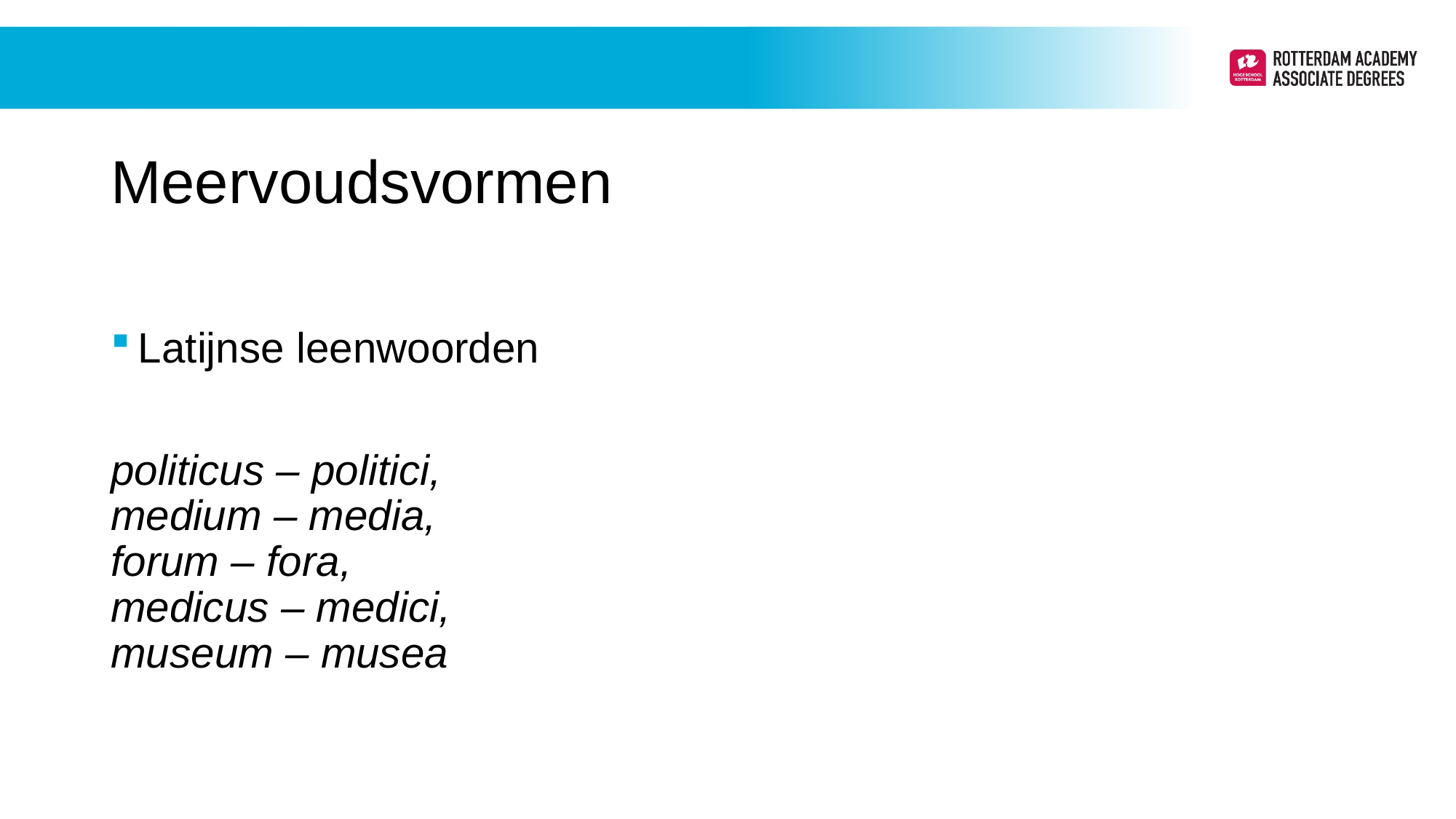

# Meervoudsvormen
Latijnse leenwoorden

politicus – politici,
medium – media,
forum – fora,
medicus – medici,
museum – musea